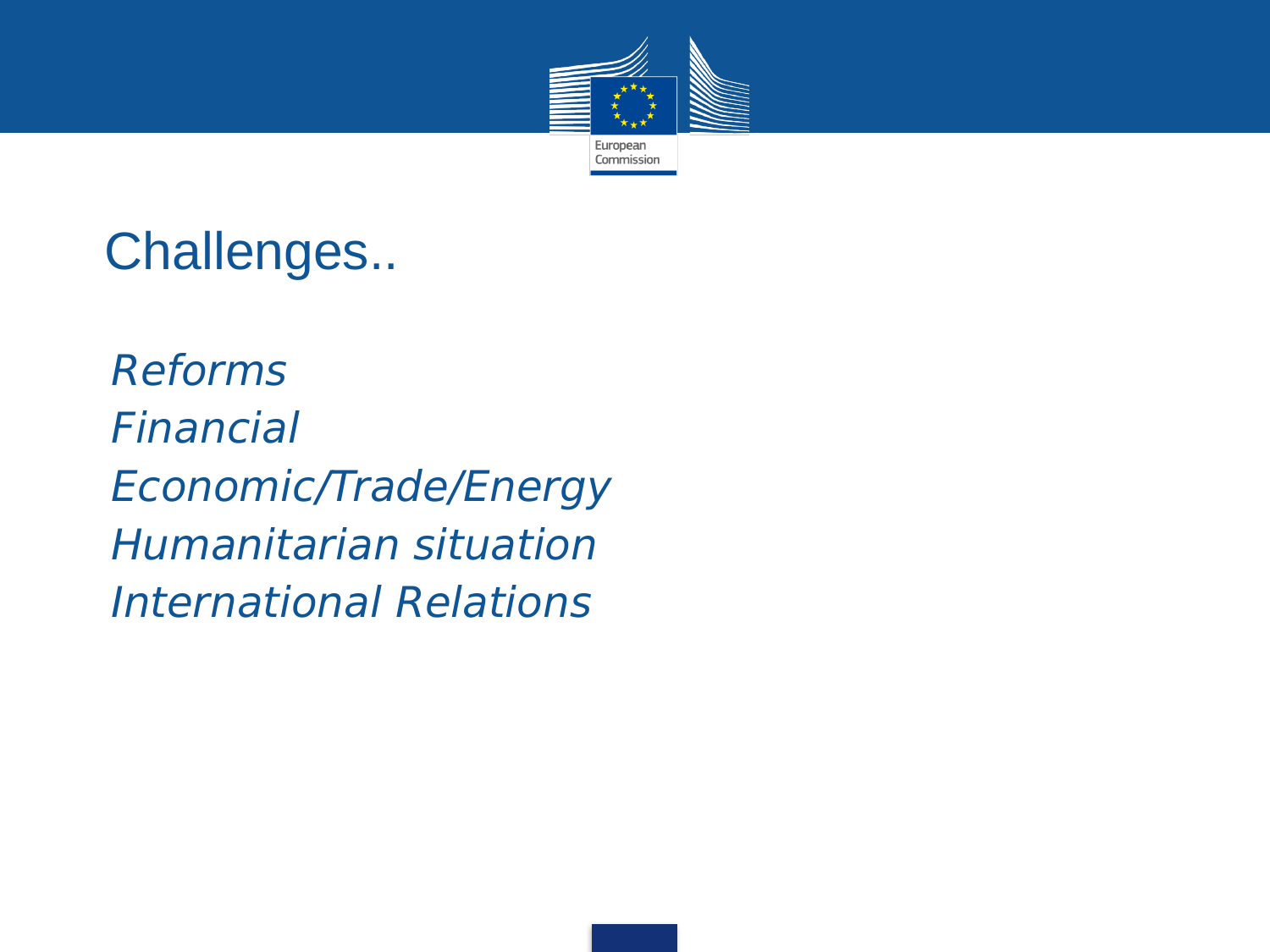

Challenges..
Reforms
Financial
Economic/Trade/Energy
Humanitarian situation
International Relations